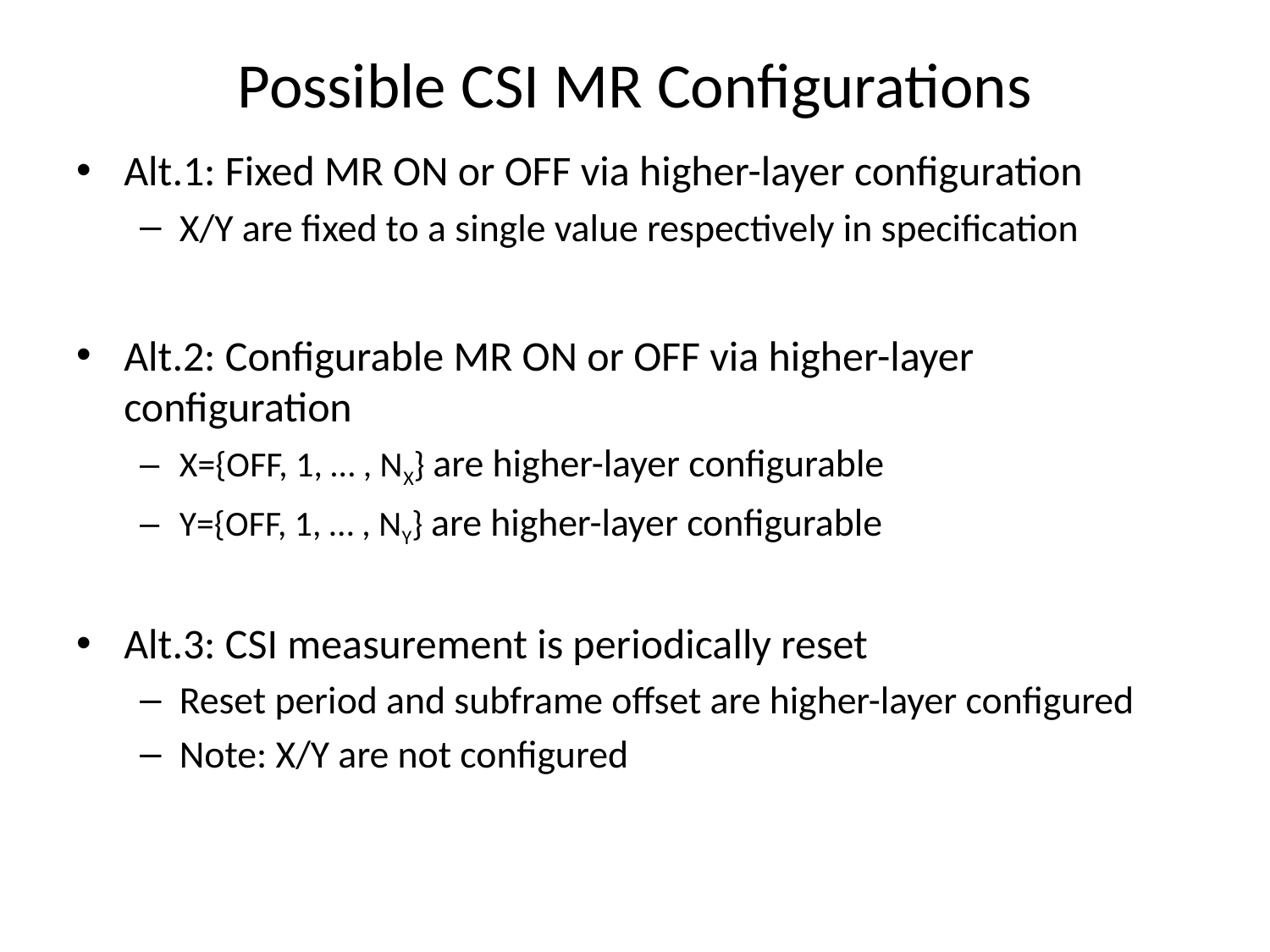

# Possible CSI MR Configurations
Alt.1: Fixed MR ON or OFF via higher-layer configuration
X/Y are fixed to a single value respectively in specification

Alt.2: Configurable MR ON or OFF via higher-layer configuration
X={OFF, 1, … , NX} are higher-layer configurable
Y={OFF, 1, … , NY} are higher-layer configurable

Alt.3: CSI measurement is periodically reset
Reset period and subframe offset are higher-layer configured
Note: X/Y are not configured